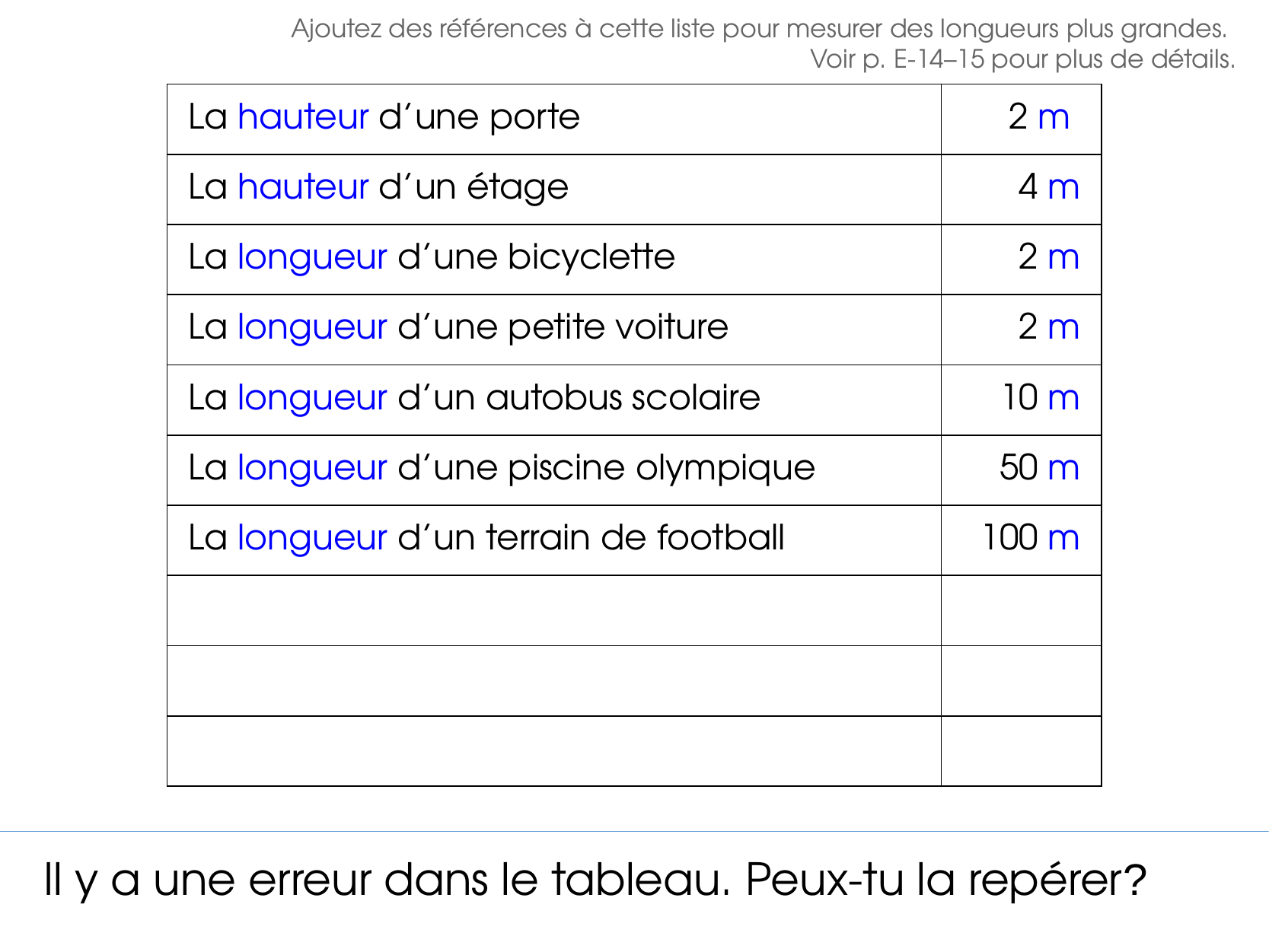

Ajoutez des références à cette liste pour mesurer des longueurs plus grandes.
Voir p. E-14–15 pour plus de détails.
| La hauteur d’une porte | 2 m |
| --- | --- |
| La hauteur d’un étage | 4 m |
| La longueur d’une bicyclette | 2 m |
| La longueur d’une petite voiture | 2 m |
| La longueur d’un autobus scolaire | 10 m |
| La longueur d’une piscine olympique | 50 m |
| La longueur d’un terrain de football | 100 m |
|  |  |
|  |  |
|  |  |
Il y a une erreur dans le tableau. Peux-tu la repérer?